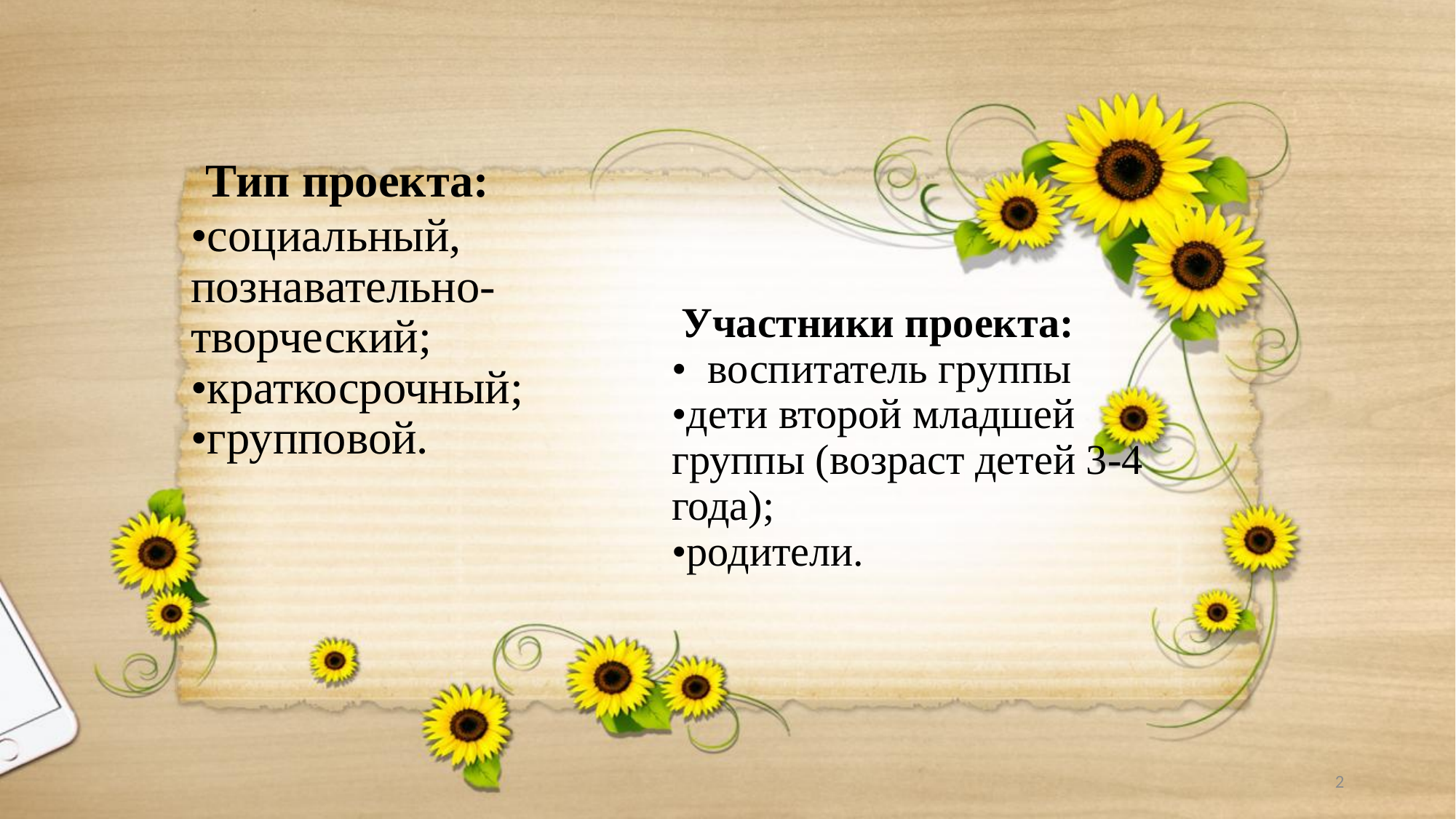

# Тип проекта: •социальный, познавательно-творческий; •краткосрочный; •групповой.
 Участники проекта:
•  воспитатель группы
•дети второй младшей группы (возраст детей 3-4 года);
•родители.

2